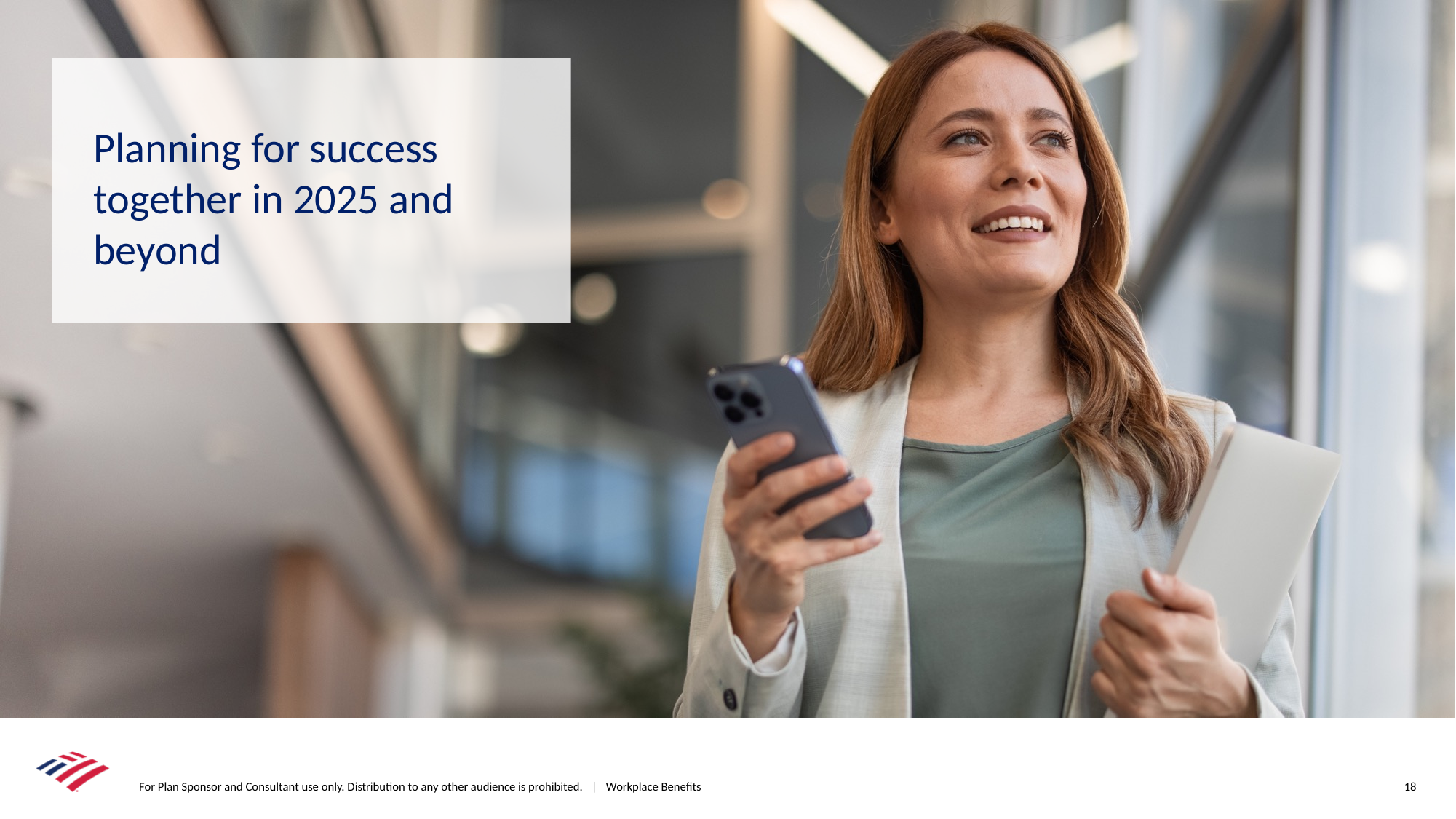

Planning for success together in 2025 and beyond